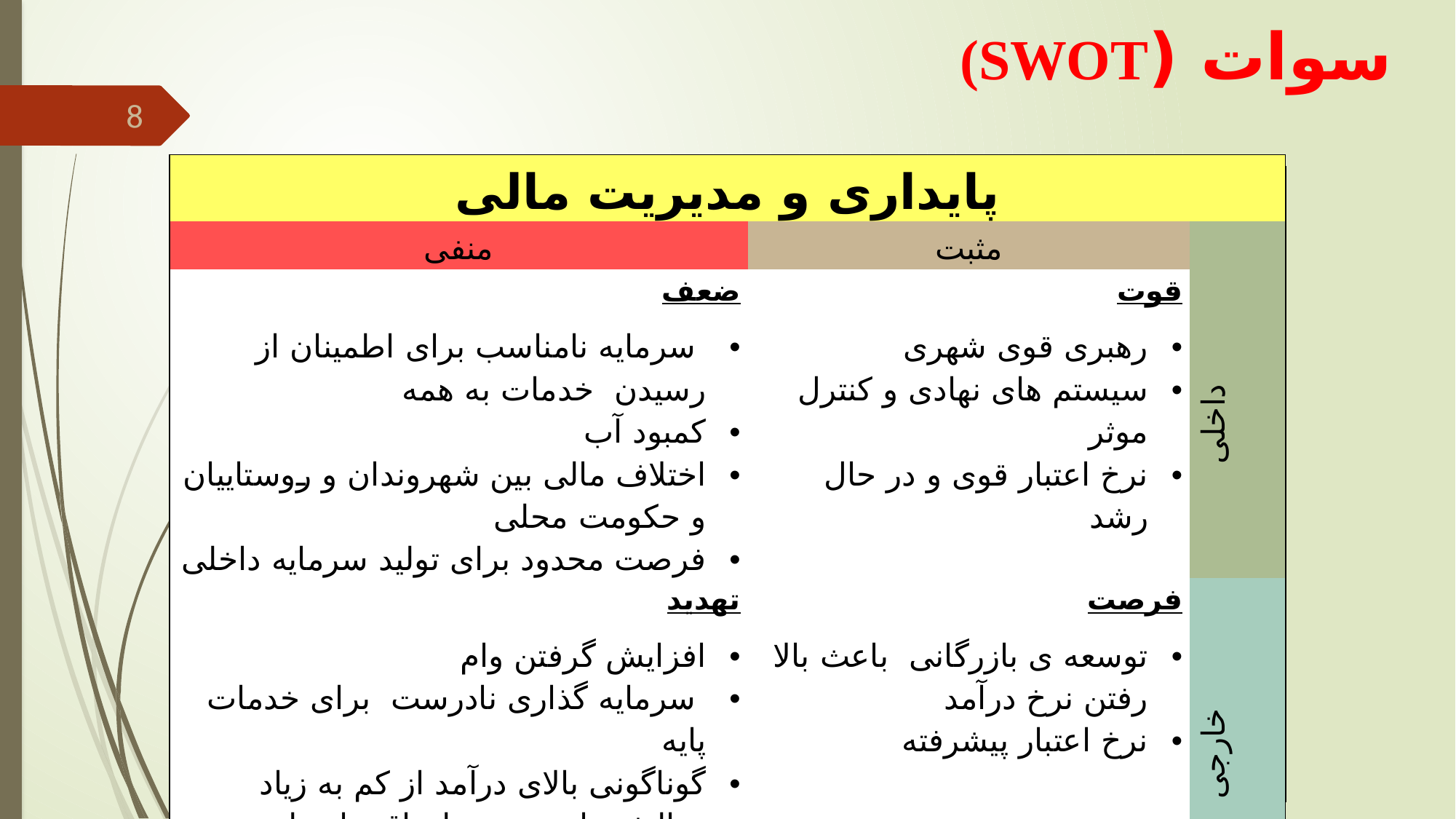

# سوات (SWOT)
8
| پایداری و مدیریت مالی |  |  |
| --- | --- | --- |
| منفی | مثبت |  |
| ضعف  سرمایه نامناسب برای اطمینان از رسیدن خدمات به همه کمبود آب اختلاف مالی بین شهروندان و روستاییان و حکومت محلی فرصت محدود برای تولید سرمایه داخلی | قوت رهبری قوی شهری سیستم های نهادی و کنترل موثر نرخ اعتبار قوی و در حال رشد | داخلی |
| تهدید افزایش گرفتن وام سرمایه گذاری نادرست برای خدمات پایه گوناگونی بالای درآمد از کم به زیاد چالش هایی در سطح اقتصاد ملی بر روی توانایی پرداخت مالیات تاثیر میگذارد برای مثال افزایش مبلغ بنزین | فرصت توسعه ی بازرگانی باعث بالا رفتن نرخ درآمد نرخ اعتبار پیشرفته | خارجی |
| پیشرفت اقتصاد محلی |  |  |
| --- | --- | --- |
| منفی | مثبت |  |
| ضعف اجرای طرح LED(Local Economic Development) زمان بر است کمبود مهارت و مدل های کارگشا فرصت های محدود برای LED در ناحیه های روستایی | قوت بالا رفتن سرمایه گذاری در LED پیشرفت زیر ساخت برای حمایت LED نهادهای شهری که باعث افزایش منابع میشود | داخلی |
| تهدید افزایش بیکاری افزایش جرم و جنایت اعتماد کم سرمایه گذاران برنامه توسعه ی اقتصادی نا هماهنگ | فرصت به وجود آوردن دسترسی به کار و فرصت های اقتصادی اجرای LED و استراتژی های گردشگری | خارجی |
| ارائه خدمات اساسی و زیرسازی |  |  |
| --- | --- | --- |
| منفی | مثبت |  |
| ضعف  کمبود منابع مالی ادامه مهاجرت شهری نرخ بالای بیکاری رابطه های غیر قانونی و عدم پرداخت برای خدمات به مناطق روستایی به سختی خدمات داده میشود | قوت پویایی و دسترسی به خدمات | داخلی |
| تهدید پراکندگی فضایی مانع ارائه خدمات مناسب میشود منابع نا مناسب روابط غیر قانونی افزایش مسکن های غیر رسمی | فرصت پیشرفت دسترسی به فرصت های اقتصادی فرصت های سرمایه گذاری جدید شناسایی شده‌اند | خارجی |
| توسعه تحول شهری |  |  |
| --- | --- | --- |
| منفی | مثبت |  |
| ضعف  پست های پر نشده در لیست مجموعه | قوت دیپلماسی و رهبری قوی شهری سیستم های موثر موسسه ای برنامه توسعه مهارت ها در مکان برای کارمندان | داخلی |
| تهدید فساد و فریب کاهش نیروی کار فقدان اعتماد به نفس و اعتماد در سیستم اداری محدودیت سرمایه برای توسعه طرح ها | فرصت افزایش نیروی کار فرصت برای افزایش رهبری اداری برای پر کردن پست های خالی توسعه مهارت های فارغ التحصیلان | خارجی |
| پیشرفت اجتماعی |  |  |
| --- | --- | --- |
| منفی | مثبت |  |
| ضعف مهاجرت های خارجی کارگران با مهارت | قوت استراتژی شهری ایمن تر شهری با منابع خوب خدمات بالا | داخلی |
| تهدید فساد و فریب اعتراض به ارائه خدمات سطح بالای مهاجرت با سطح پایین مهارت | فرصت دسترسی آسان به خدمات برنامه توسعه اجتماعی و جلوگیری از فقر حمایت از سازمان های توسعه اجتماعی فرایند مشارکت عمومی مداوم قرار داد با NGOها برای کمک به بی خانمان ها | خارجی |
| مشارکت حکومتی خوب |  |  |
| --- | --- | --- |
| منفی | مثبت |  |
| ضعف فقدان شفافیت و جوابگویی پست های حیاتی خالی | قوت سیستم های اداری مالی شهر با منابع مناسب | داخلی |
| تهدید فقدان اعتماد در ادارات فساد اداری افزایش در خواست در شهر برای ارائه خدمات | فرصت دسترسی راحت به خدمات فرایند مشارکت مداوم عمومی رابطه ی کاری خوب با دیگر بخش های حکومت | خارجی |
| فضایی و محیطی |  |  |
| --- | --- | --- |
| منفی | مثبت |  |
| ضعف  فضا های عمومی به خوبی استفاده نمی شود کمبود محیط محدودیت یکپارگی اجتماعی بالا امدن سطح اب دریا | قوت برنامه مهاجرت های اقلیمی خوب چشم انداز زیبا برنامه های مدیریت بحران | داخلی |
| تهدید قوانین مانع پیشرفت بلایای طبیعی هزینه بالای جستجوی کار | فرصت سیستم برنامه ریزی شایسته با کارکنان با مهارت یکپارچگی اجتماعی و اقتصادی و مسائل محیطی | خارجی |